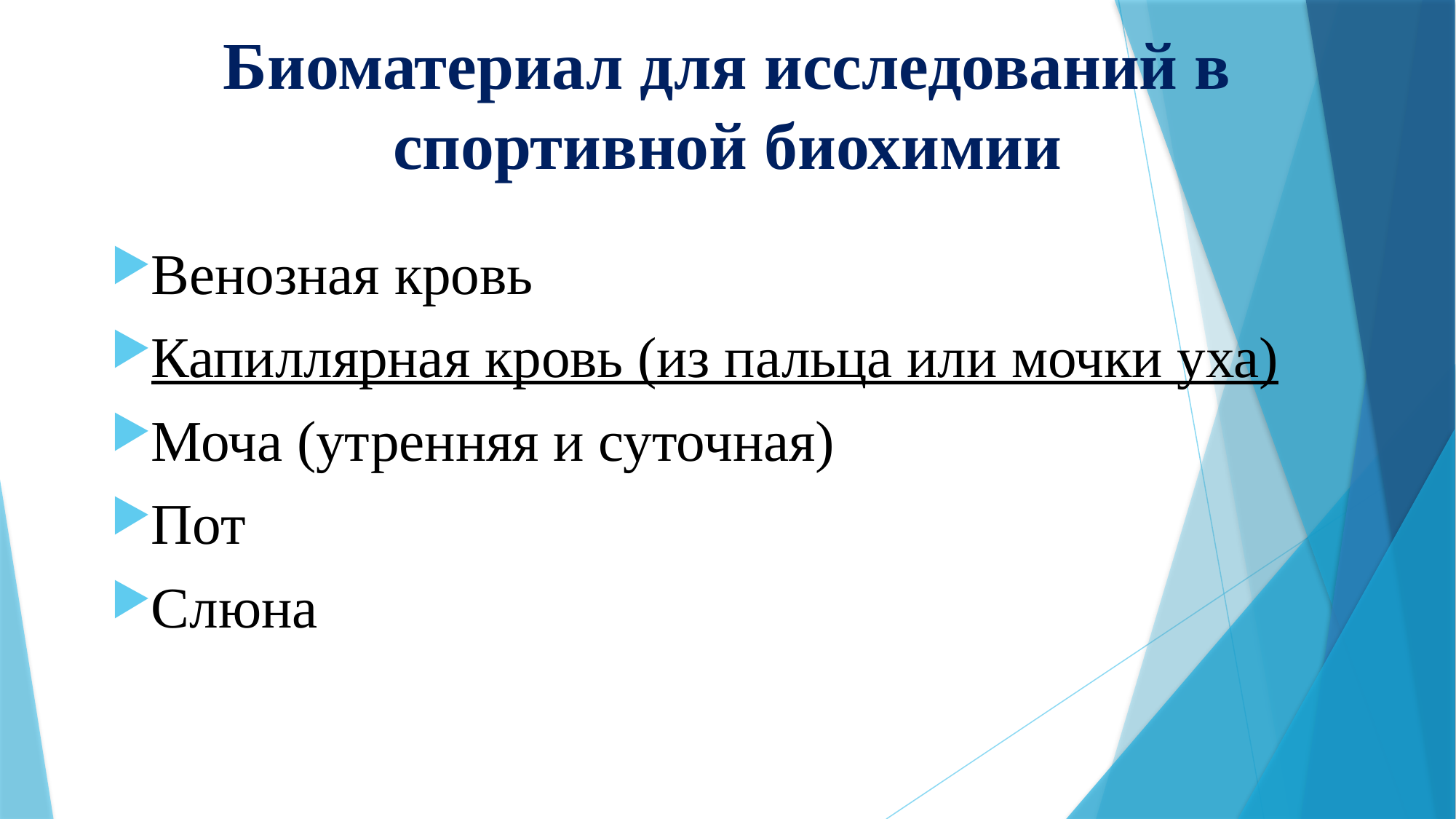

# Биоматериал для исследований в спортивной биохимии
Венозная кровь
Капиллярная кровь (из пальца или мочки уха)
Моча (утренняя и суточная)
Пот
Слюна